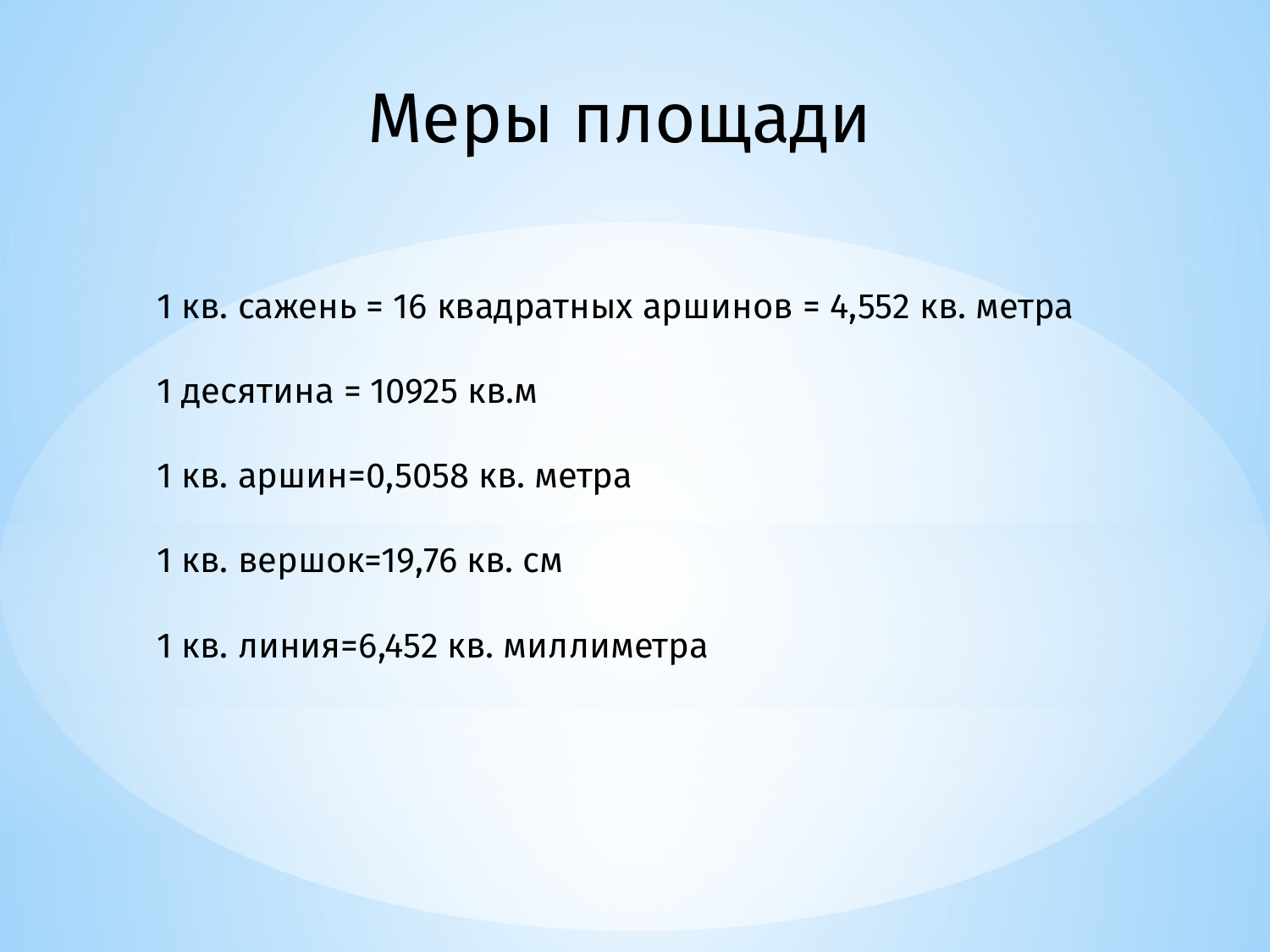

Меры площади
1 кв. сажень = 16 квадратных аршинов = 4,552 кв. метра
1 десятина = 10925 кв.м
1 кв. аршин=0,5058 кв. метра
1 кв. вершок=19,76 кв. см
1 кв. линия=6,452 кв. миллиметра